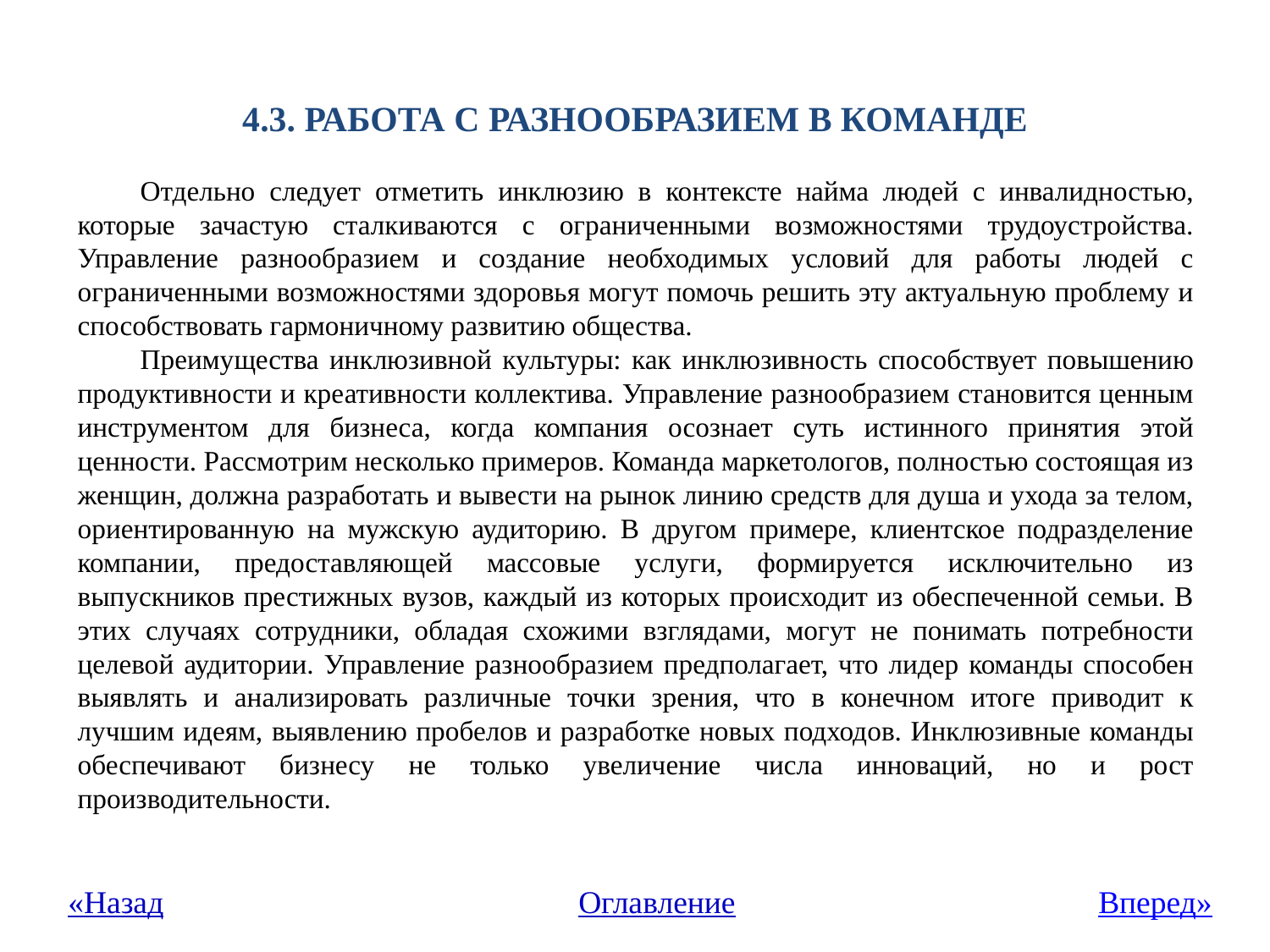

# 4.3. РАБОТА С РАЗНООБРАЗИЕМ В КОМАНДЕ
Отдельно следует отметить инклюзию в контексте найма людей с инвалидностью, которые зачастую сталкиваются с ограниченными возможностями трудоустройства. Управление разнообразием и создание необходимых условий для работы людей с ограниченными возможностями здоровья могут помочь решить эту актуальную проблему и способствовать гармоничному развитию общества.
Преимущества инклюзивной культуры: как инклюзивность способствует повышению продуктивности и креативности коллектива. Управление разнообразием становится ценным инструментом для бизнеса, когда компания осознает суть истинного принятия этой ценности. Рассмотрим несколько примеров. Команда маркетологов, полностью состоящая из женщин, должна разработать и вывести на рынок линию средств для душа и ухода за телом, ориентированную на мужскую аудиторию. В другом примере, клиентское подразделение компании, предоставляющей массовые услуги, формируется исключительно из выпускников престижных вузов, каждый из которых происходит из обеспеченной семьи. В этих случаях сотрудники, обладая схожими взглядами, могут не понимать потребности целевой аудитории. Управление разнообразием предполагает, что лидер команды способен выявлять и анализировать различные точки зрения, что в конечном итоге приводит к лучшим идеям, выявлению пробелов и разработке новых подходов. Инклюзивные команды обеспечивают бизнесу не только увеличение числа инноваций, но и рост производительности.

«Назад
Оглавление
Вперед»